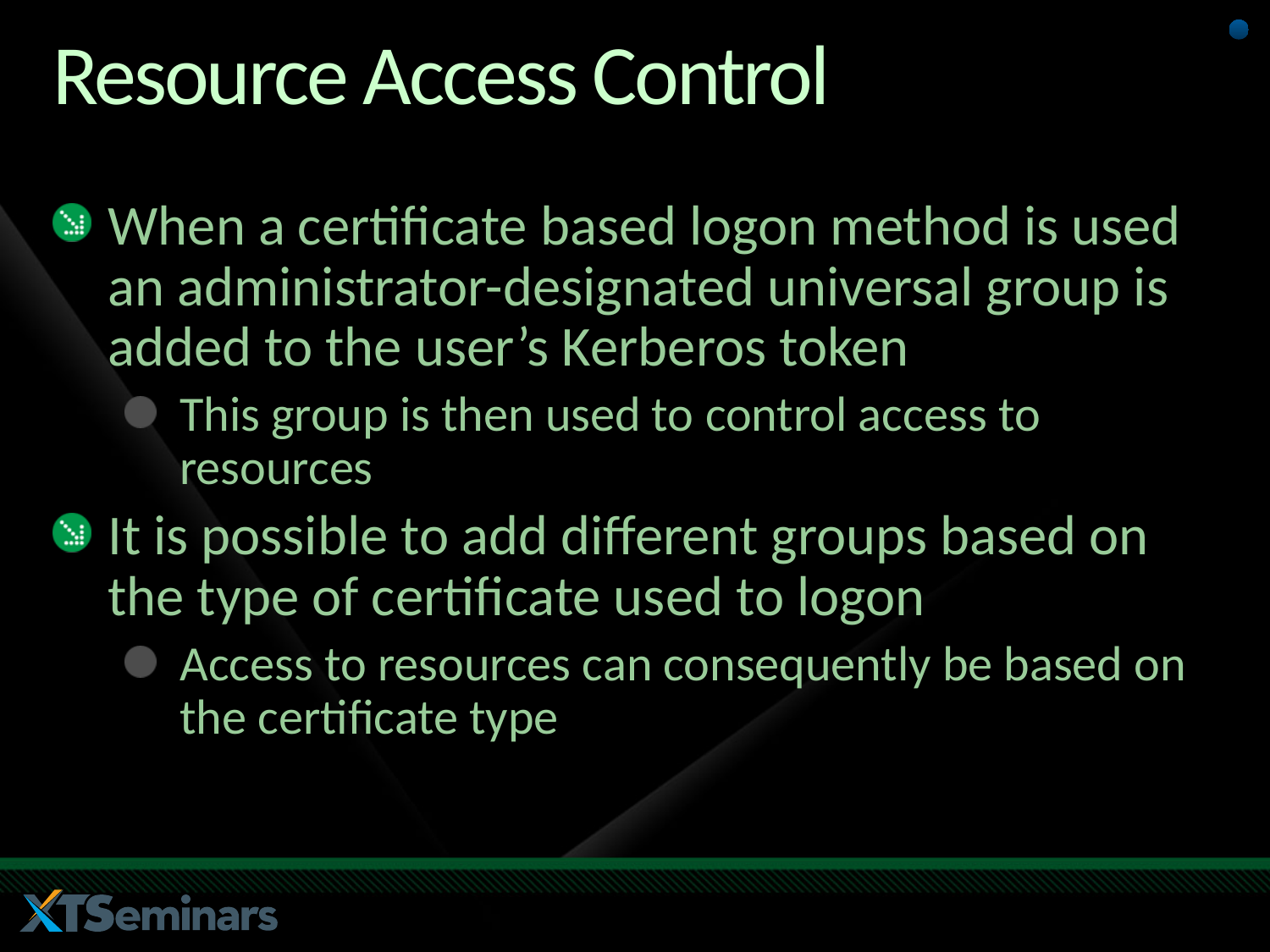

# Resource Access Control
When a certificate based logon method is used an administrator-designated universal group is added to the user’s Kerberos token
This group is then used to control access to resources
It is possible to add different groups based on the type of certificate used to logon
Access to resources can consequently be based on the certificate type